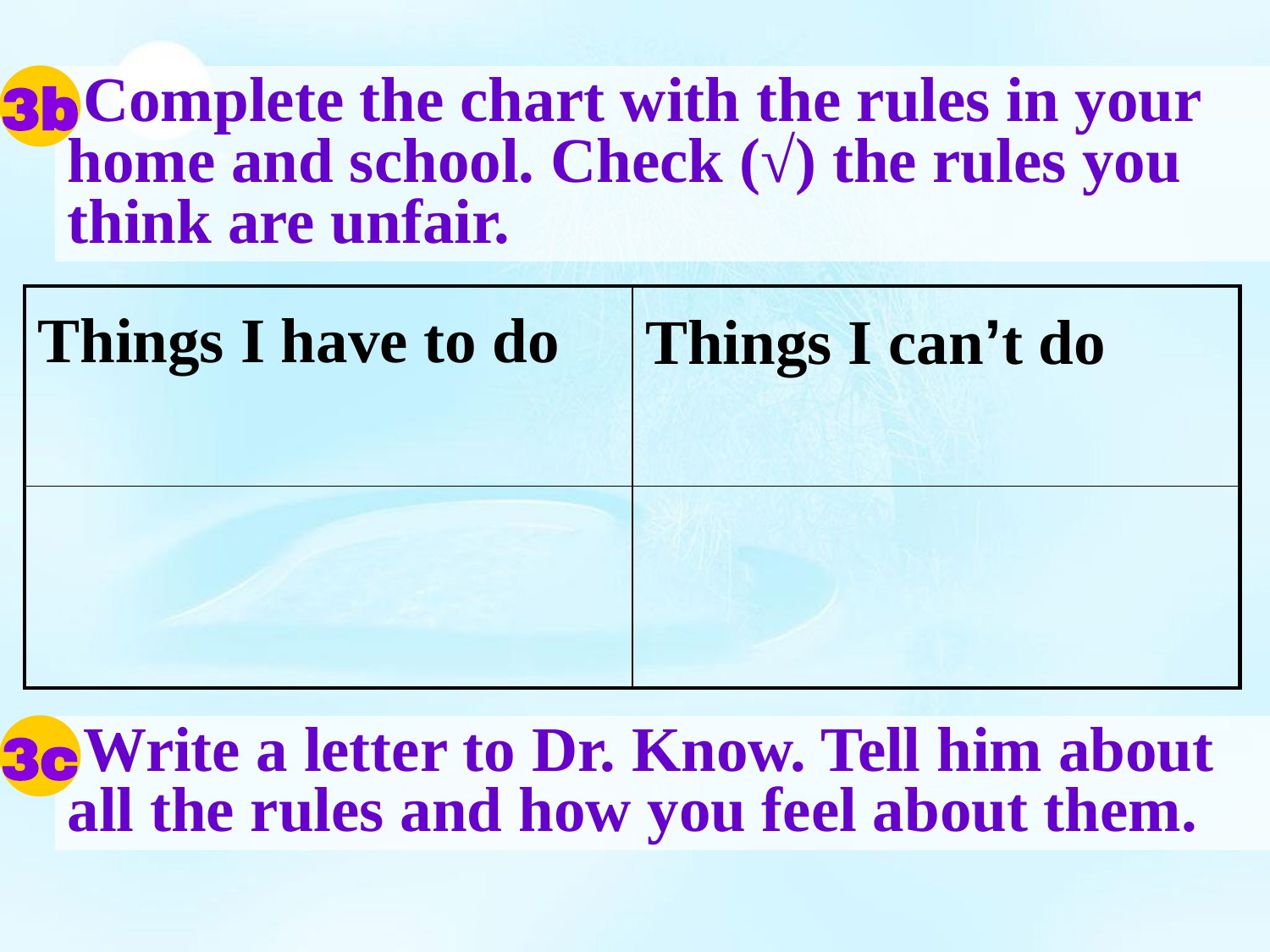

3b
 Complete the chart with the rules in your home and school. Check (√) the rules you think are unfair.
| Things I have to do | Things I can’t do |
| --- | --- |
|  |  |
3c
 Write a letter to Dr. Know. Tell him about all the rules and how you feel about them.